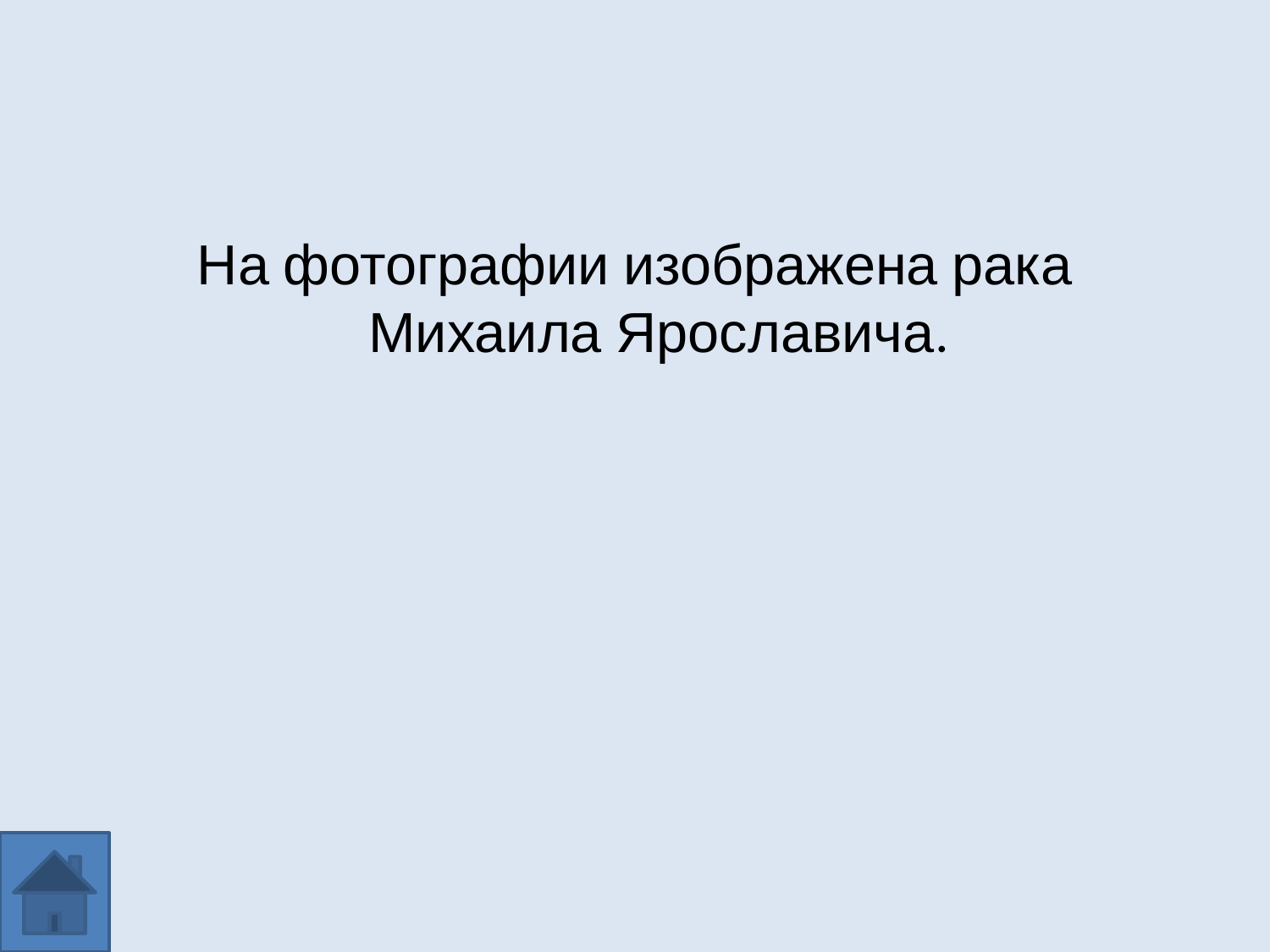

#
На фотографии изображена рака Михаила Ярославича.